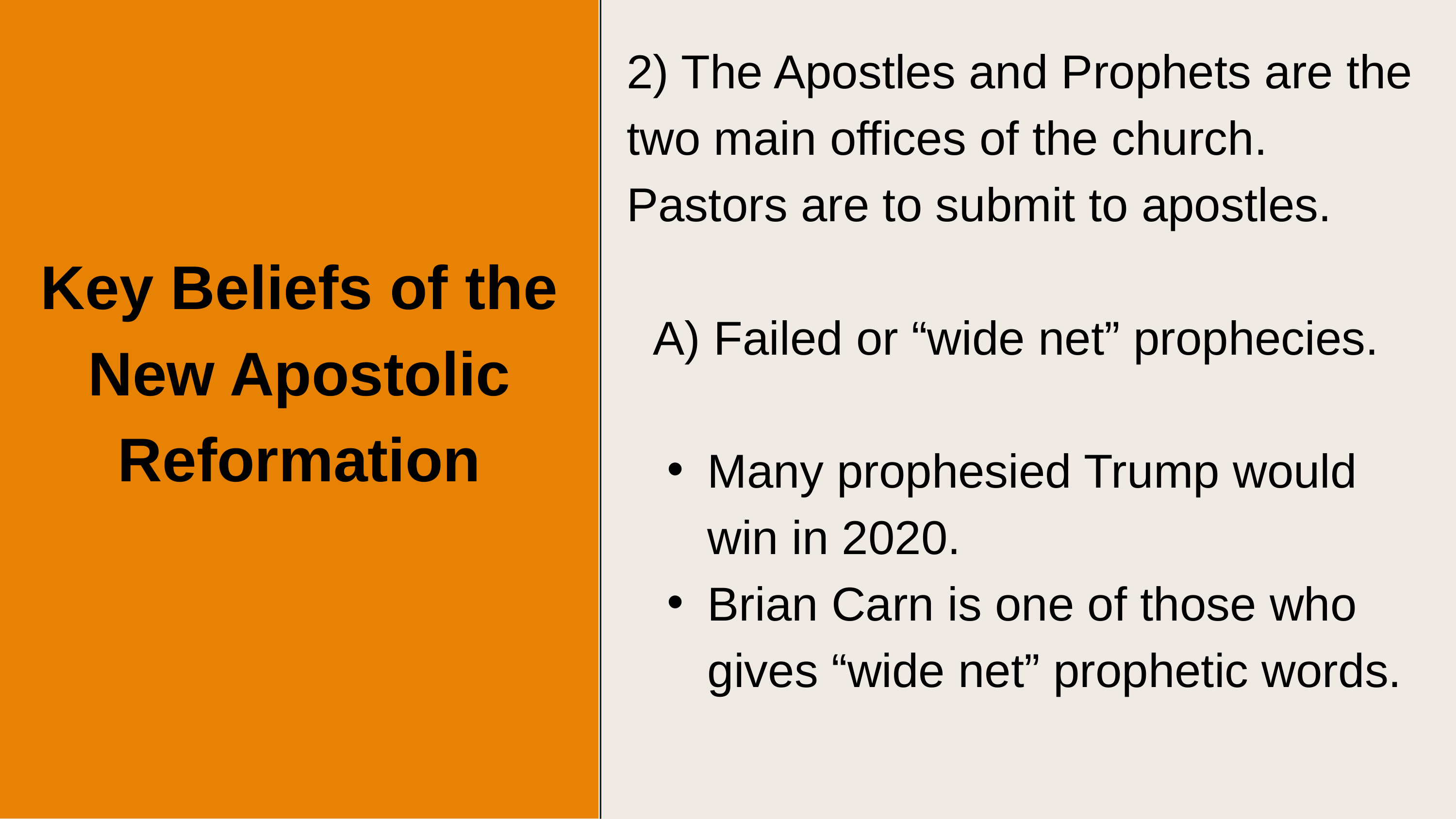

2) The Apostles and Prophets are the two main offices of the church. Pastors are to submit to apostles.

  A) Failed or “wide net” prophecies.

Many prophesied Trump would win in 2020.
Brian Carn is one of those who gives “wide net” prophetic words.
Key Beliefs of the New Apostolic Reformation